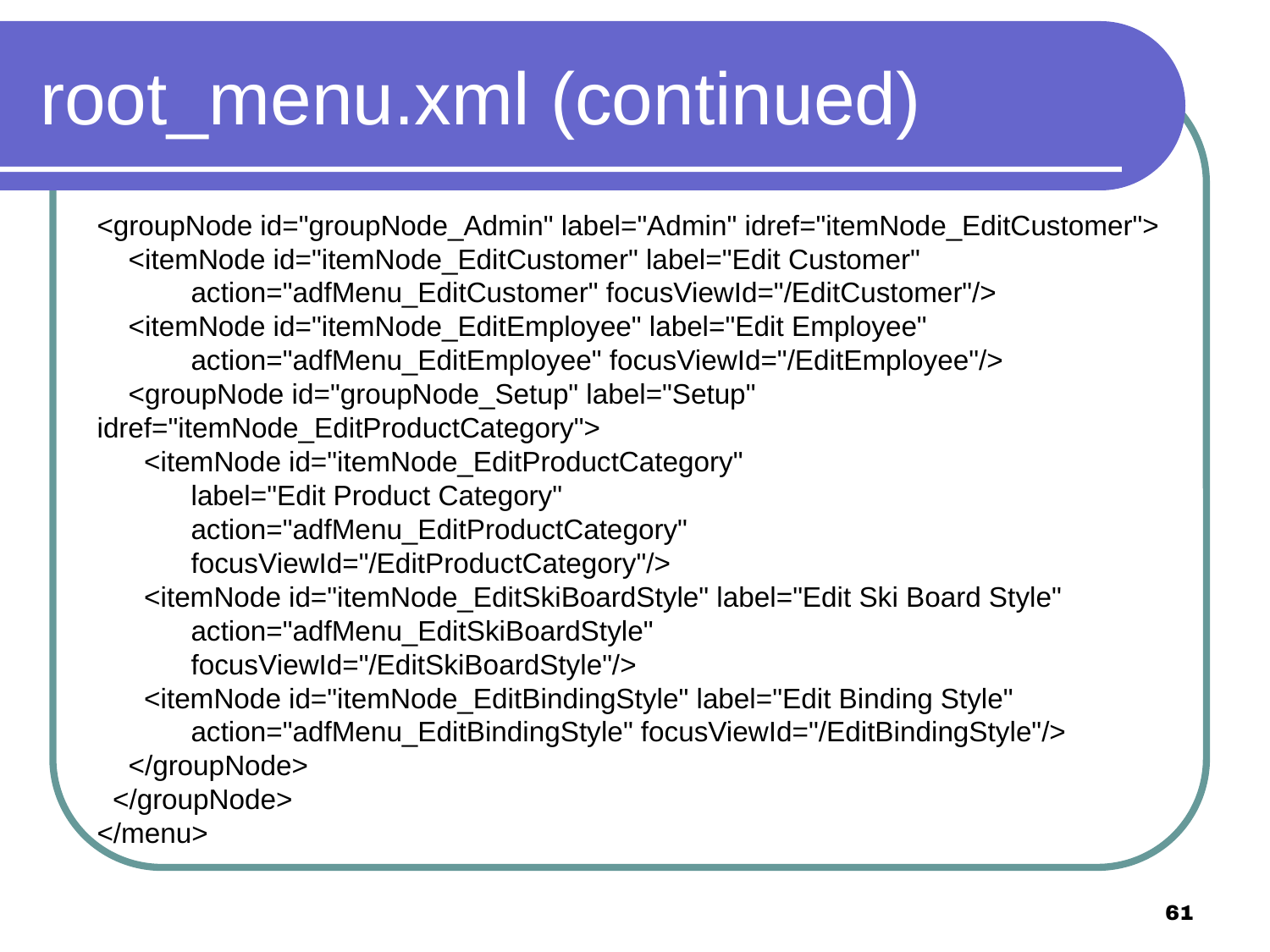

# root_menu.xml (continued)
<groupNode id="groupNode_Admin" label="Admin" idref="itemNode_EditCustomer">
    <itemNode id="itemNode_EditCustomer" label="Edit Customer"
            action="adfMenu_EditCustomer" focusViewId="/EditCustomer"/>
    <itemNode id="itemNode_EditEmployee" label="Edit Employee"
            action="adfMenu_EditEmployee" focusViewId="/EditEmployee"/>
    <groupNode id="groupNode_Setup" label="Setup" idref="itemNode_EditProductCategory">
      <itemNode id="itemNode_EditProductCategory"
            label="Edit Product Category"
            action="adfMenu_EditProductCategory"
            focusViewId="/EditProductCategory"/>
      <itemNode id="itemNode_EditSkiBoardStyle" label="Edit Ski Board Style"
            action="adfMenu_EditSkiBoardStyle"
            focusViewId="/EditSkiBoardStyle"/>
      <itemNode id="itemNode_EditBindingStyle" label="Edit Binding Style"
            action="adfMenu_EditBindingStyle" focusViewId="/EditBindingStyle"/>
    </groupNode>
  </groupNode>
</menu>
61